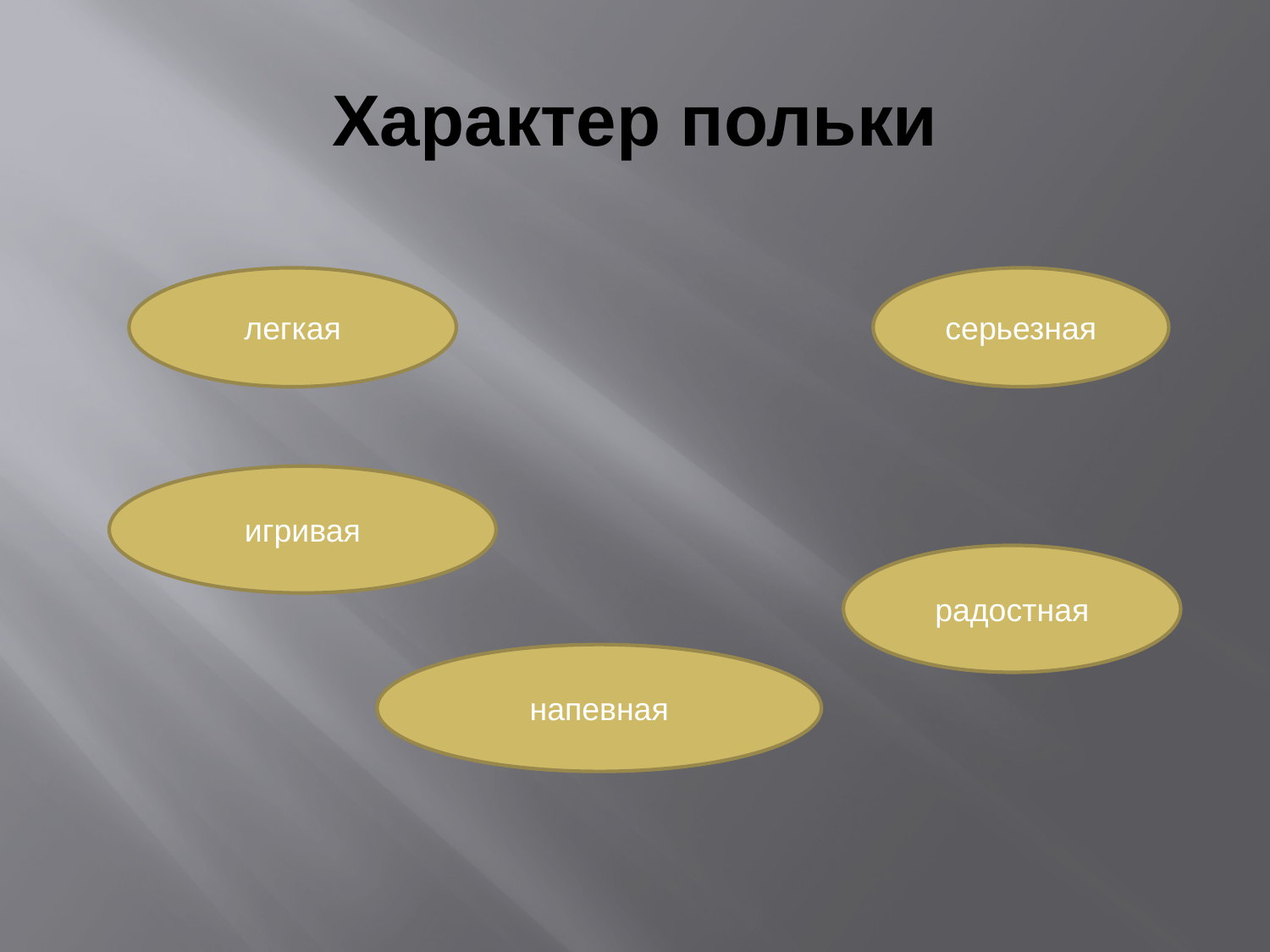

# Характер польки
легкая
серьезная
игривая
радостная
напевная